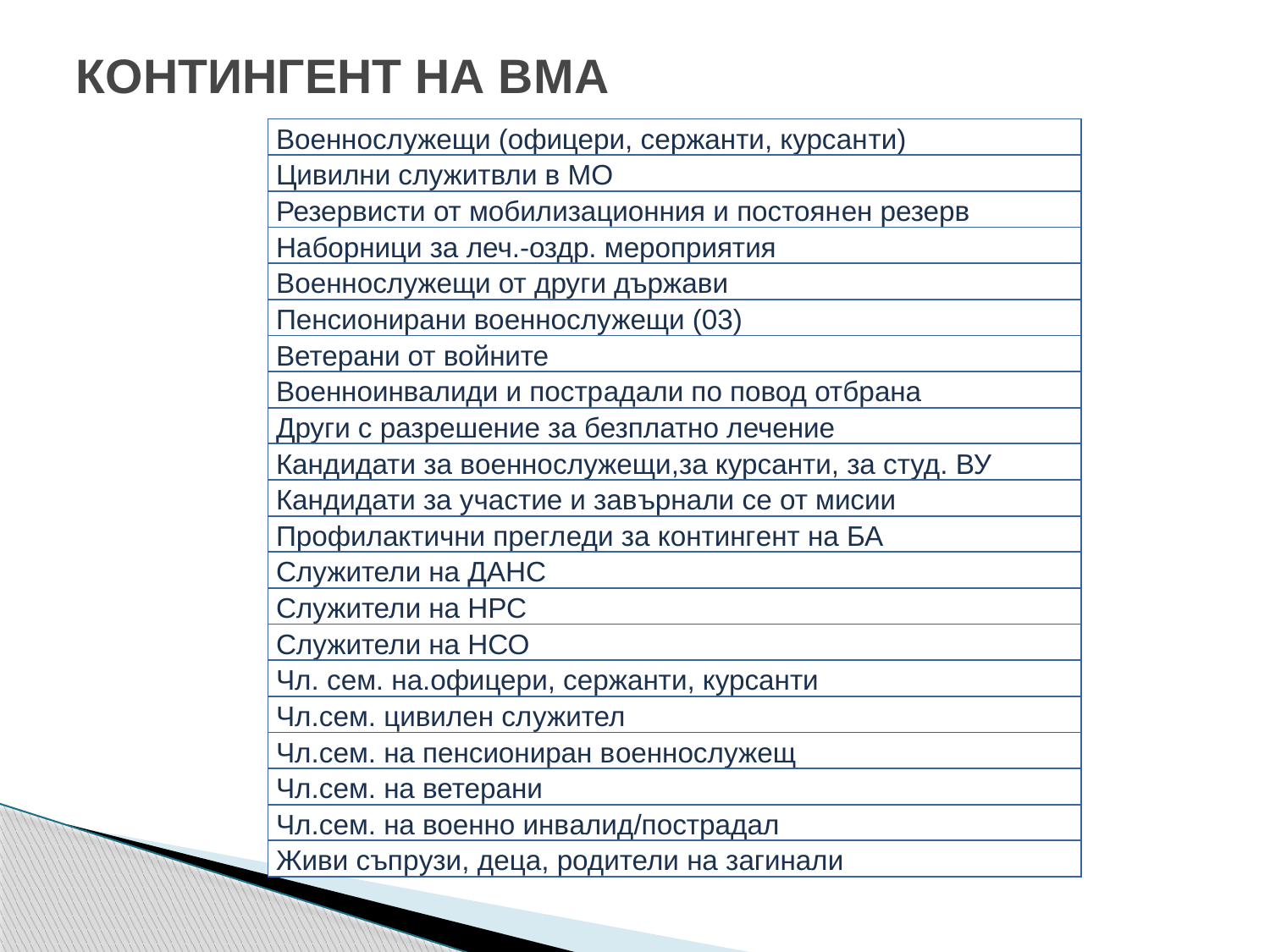

# КОНТИНГЕНТ НА ВМА
| Военнослужещи (офицери, сержанти, курсанти) |
| --- |
| Цивилни служитвли в МО |
| Резервисти от мобилизационния и постоянен резерв |
| Наборници за леч.-оздр. мероприятия |
| Военнослужещи от други държави |
| Пенсионирани военнослужещи (03) |
| Ветерани от войните |
| Военноинвалиди и пострадали по повод отбрана |
| Други с разрешение за безплатно лечение |
| Кандидати за военнослужещи,за курсанти, за студ. ВУ |
| Кандидати за участие и завърнали се от мисии |
| Профилактични прегледи за контингент на БА |
| Служители на ДАНС |
| Служители на НРС |
| Служители на НСО |
| Чл. сем. на.офицери, сержанти, курсанти |
| Чл.сем. цивилен служител |
| Чл.сем. на пенсиониран военнослужещ |
| Чл.сем. на ветерани |
| Чл.сем. на военно инвалид/пострадал |
| Живи съпрузи, деца, родители на загинали |